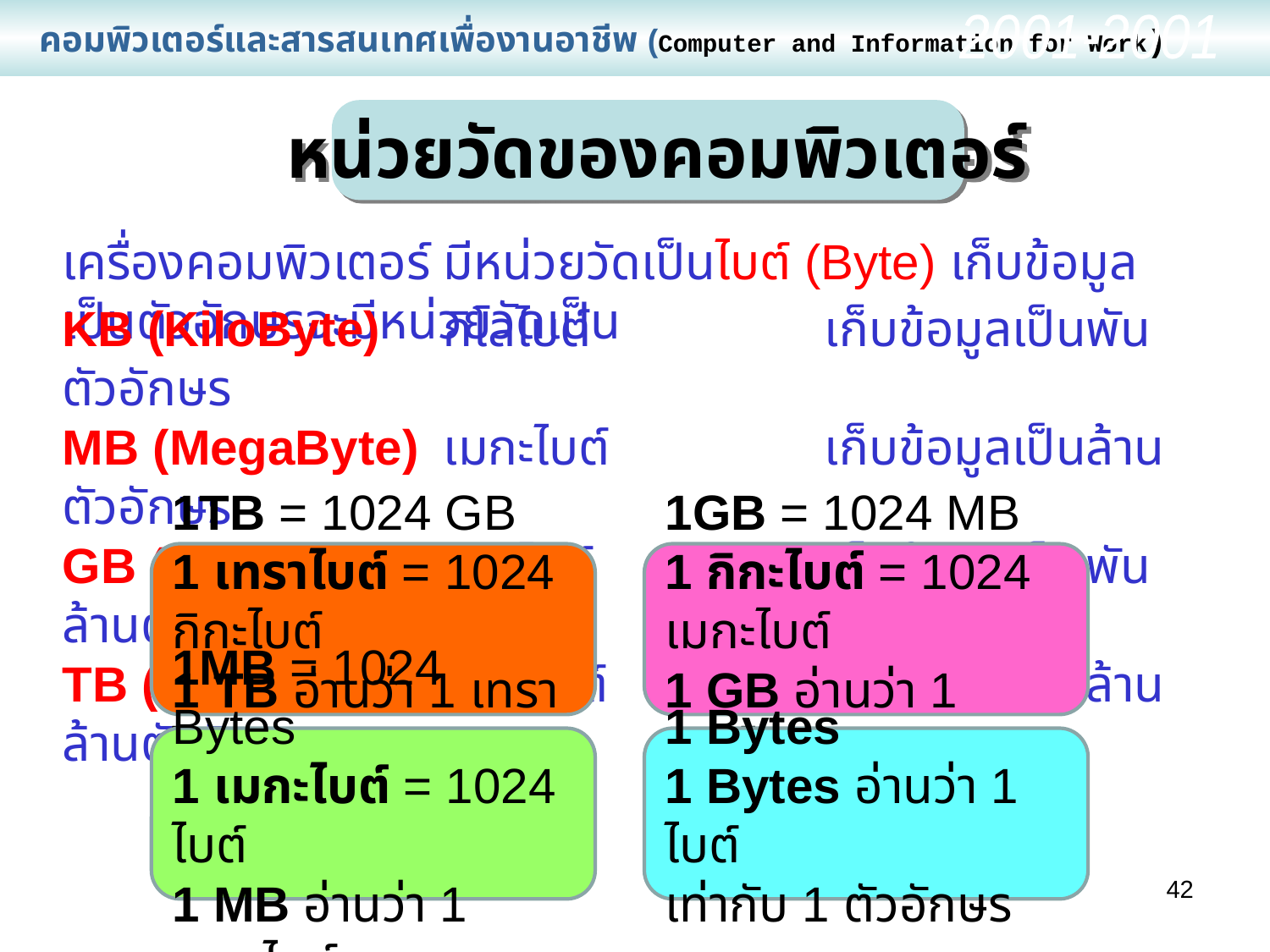

คอมพิวเตอร์และสารสนเทศเพื่องานอาชีพ (Computer and Information for Work)
2001-2001
 หน่วยวัดของคอมพิวเตอร์
เครื่องคอมพิวเตอร์ มีหน่วยวัดเป็นไบต์ (Byte) เก็บข้อมูลเป็นตัวอักษรจะมีหน่วยวัดเป็น
KB (KiloByte)	กิโลไบต์	 	เก็บข้อมูลเป็นพันตัวอักษร
MB (MegaByte)	เมกะไบต์	 	เก็บข้อมูลเป็นล้านตัวอักษร
GB (GigaByte)	กิกะไบต์	 	เก็บข้อมูลเป็นพันล้านตัวอักษร
TB (TeraByte)	เทราไบต์	 	เก็บข้อมูลเป็นล้านล้านตัวอักษร

1TB = 1024 GB
1 เทราไบต์ = 1024 กิกะไบต์
1 TB อ่านว่า 1 เทราไบต์
1GB = 1024 MB
1 กิกะไบต์ = 1024 เมกะไบต์
1 GB อ่านว่า 1 กิกะไบต์
1MB = 1024 Bytes
1 เมกะไบต์ = 1024 ไบต์
1 MB อ่านว่า 1 เมกะไบต์
1 Bytes
1 Bytes อ่านว่า 1 ไบต์
เท่ากับ 1 ตัวอักษร
42